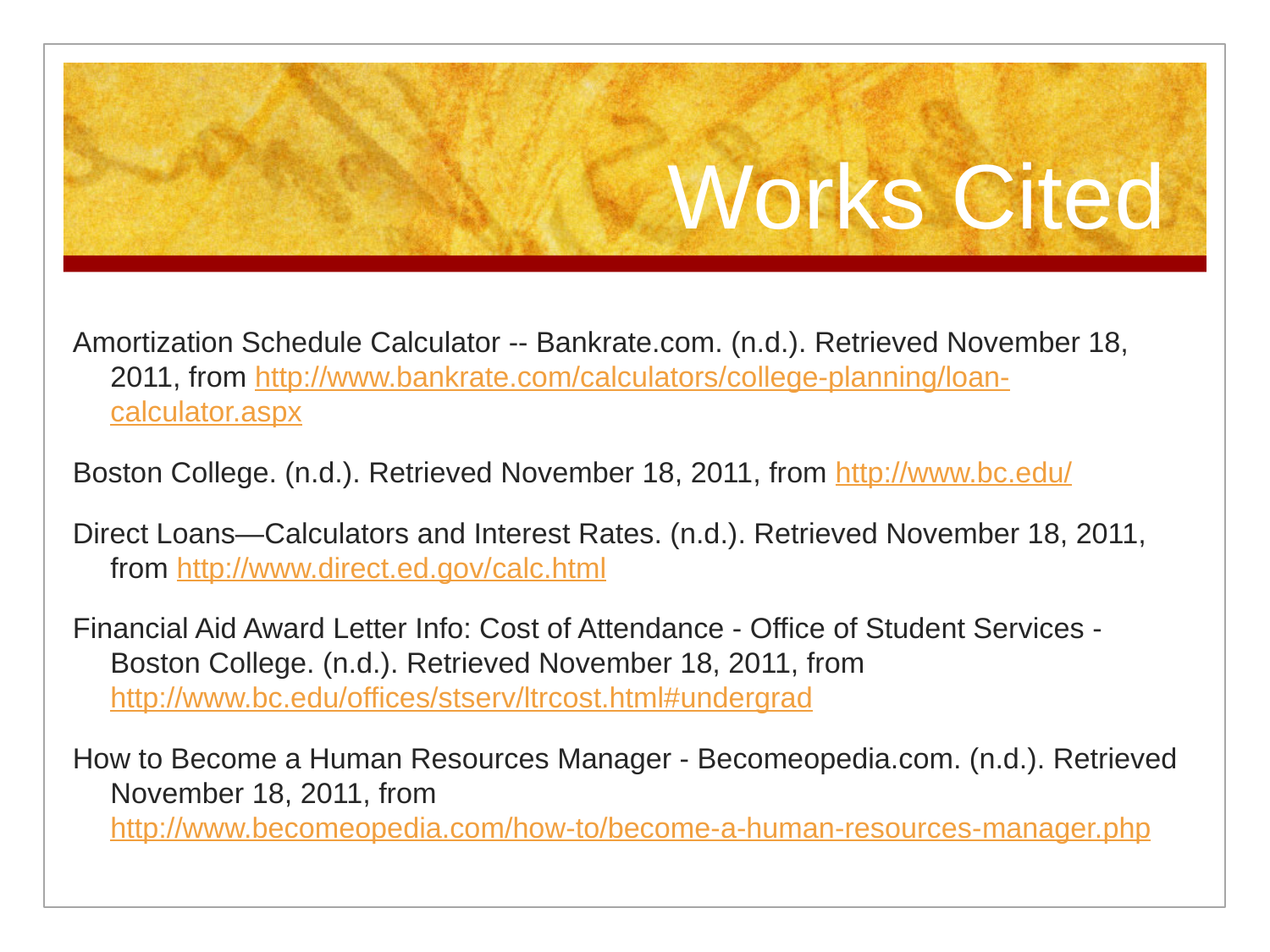

# Works Cited
Amortization Schedule Calculator -- Bankrate.com. (n.d.). Retrieved November 18, 2011, from http://www.bankrate.com/calculators/college-planning/loan-calculator.aspx
Boston College. (n.d.). Retrieved November 18, 2011, from http://www.bc.edu/
Direct Loans—Calculators and Interest Rates. (n.d.). Retrieved November 18, 2011, from http://www.direct.ed.gov/calc.html
Financial Aid Award Letter Info: Cost of Attendance - Office of Student Services - Boston College. (n.d.). Retrieved November 18, 2011, from http://www.bc.edu/offices/stserv/ltrcost.html#undergrad
How to Become a Human Resources Manager - Becomeopedia.com. (n.d.). Retrieved November 18, 2011, from http://www.becomeopedia.com/how-to/become-a-human-resources-manager.php